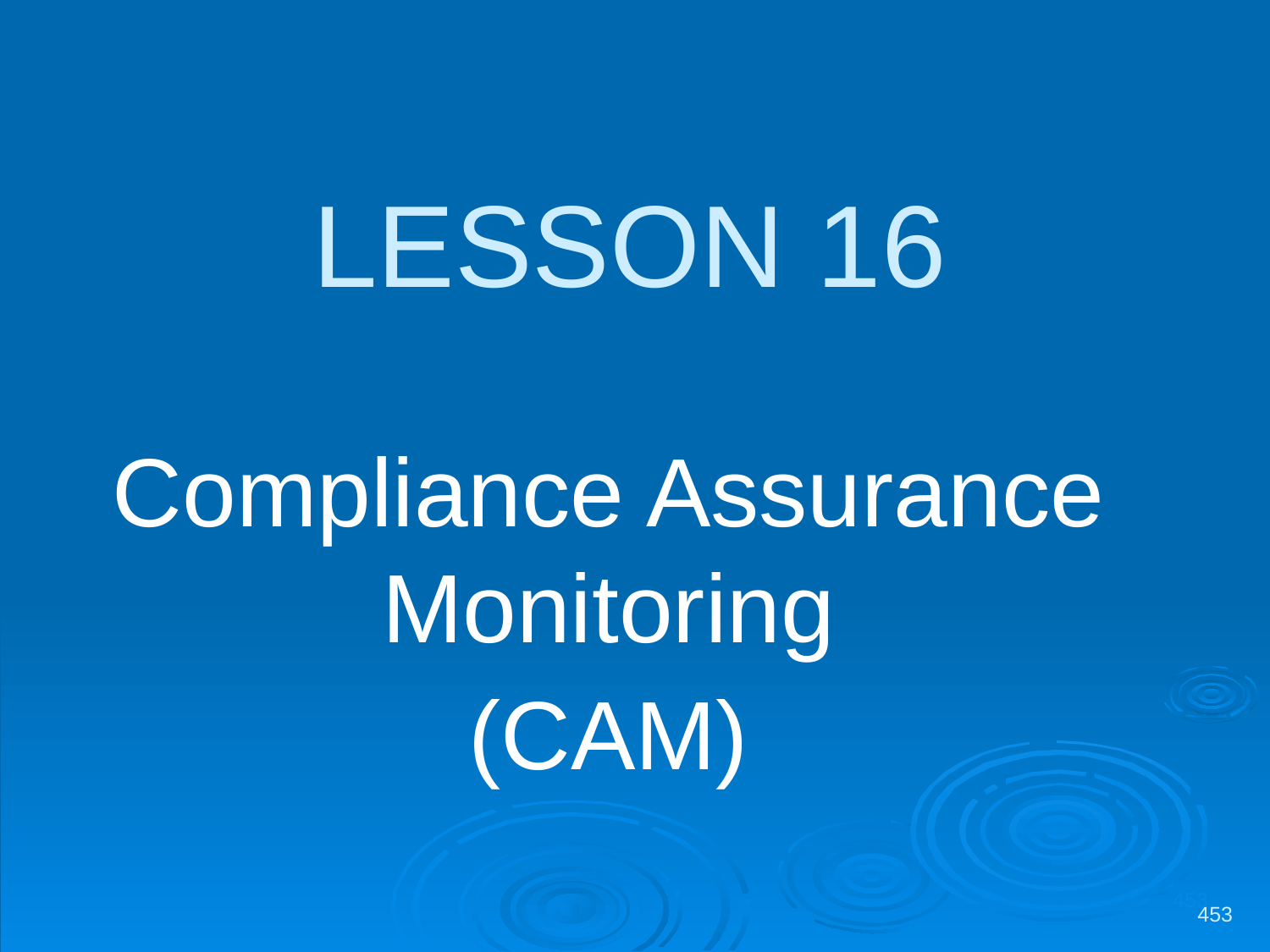

LESSON 16
Compliance Assurance Monitoring
(CAM)
453

453